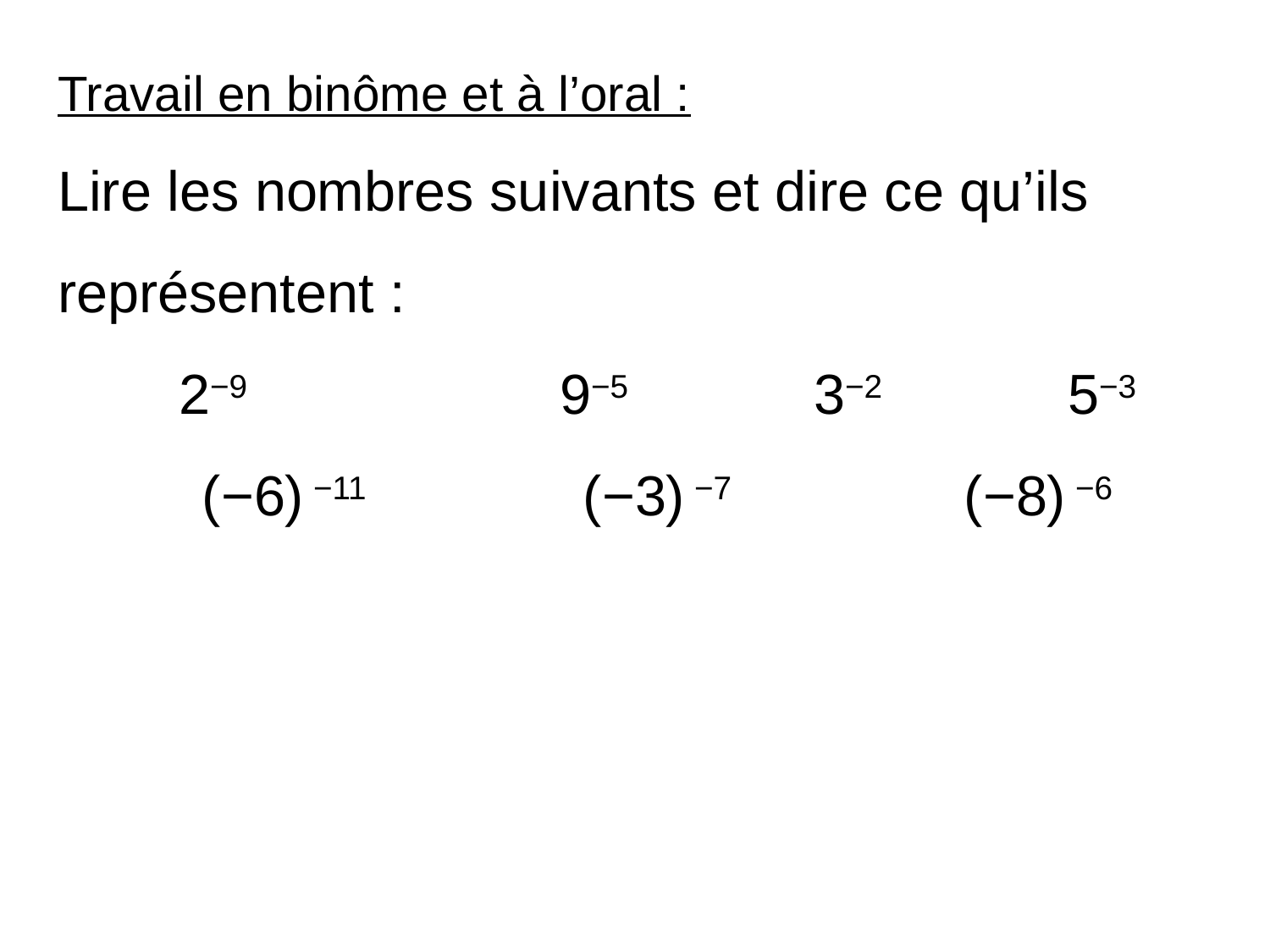

Travail en binôme et à l’oral :
Lire les nombres suivants et dire ce qu’ils représentent :
2−9 			9−5		3−2		5−3
(−6) −11		(−3) −7		(−8) −6